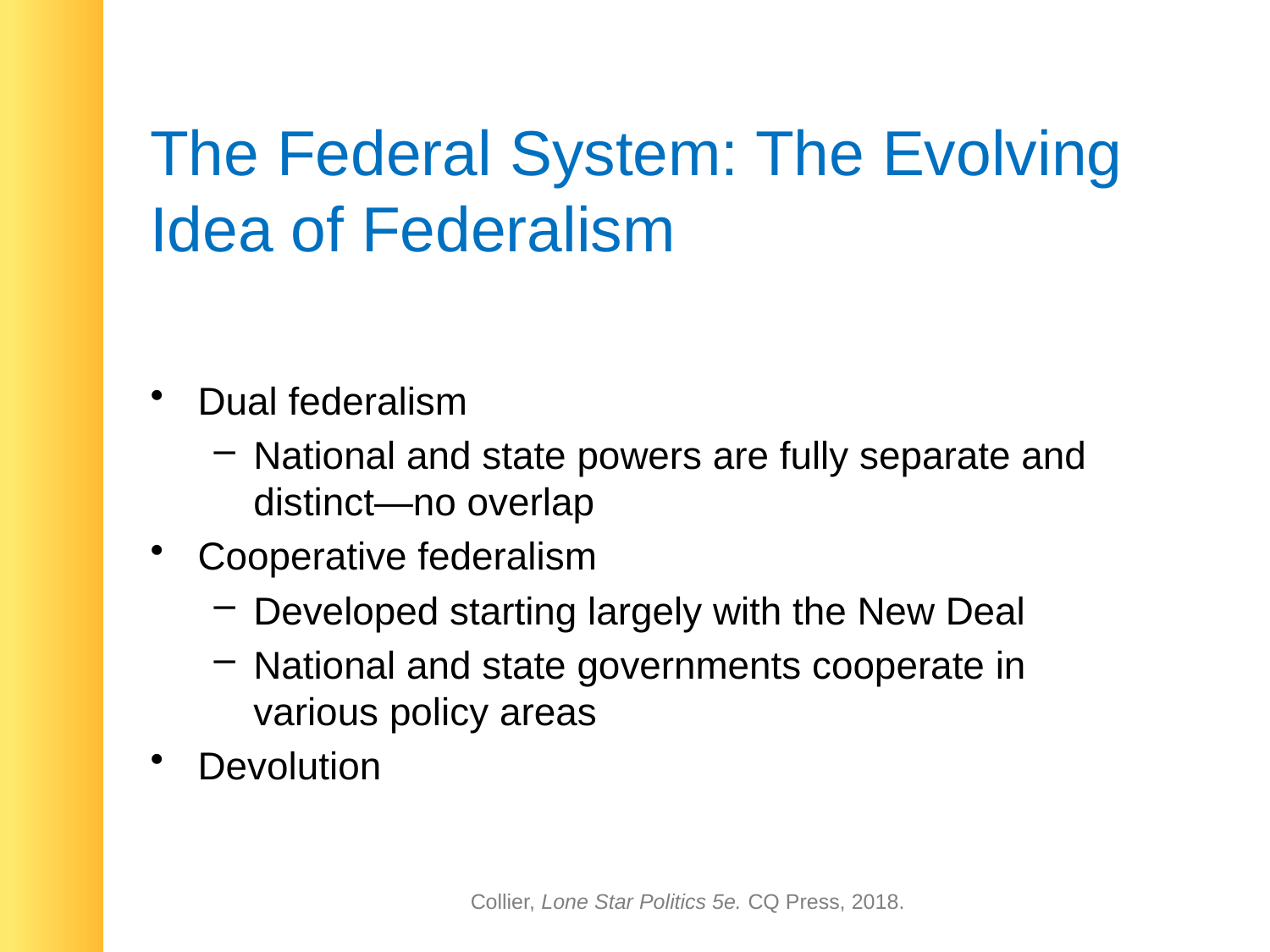

# The Federal System: The Evolving Idea of Federalism
Dual federalism
National and state powers are fully separate and distinct—no overlap
Cooperative federalism
Developed starting largely with the New Deal
National and state governments cooperate in various policy areas
Devolution

Collier, Lone Star Politics 5e. CQ Press, 2018.